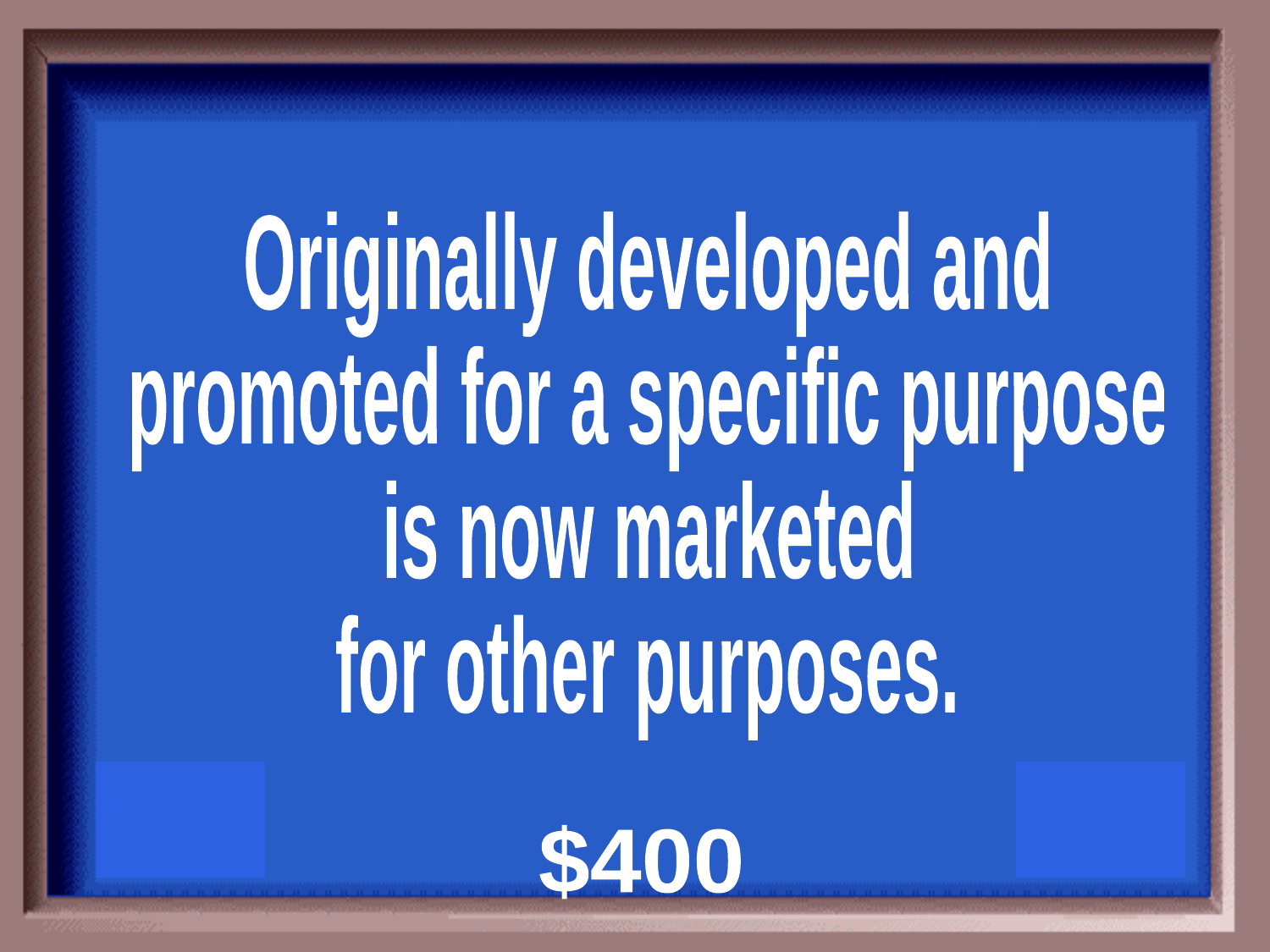

Originally developed and
promoted for a specific purpose
is now marketed
for other purposes.

$400